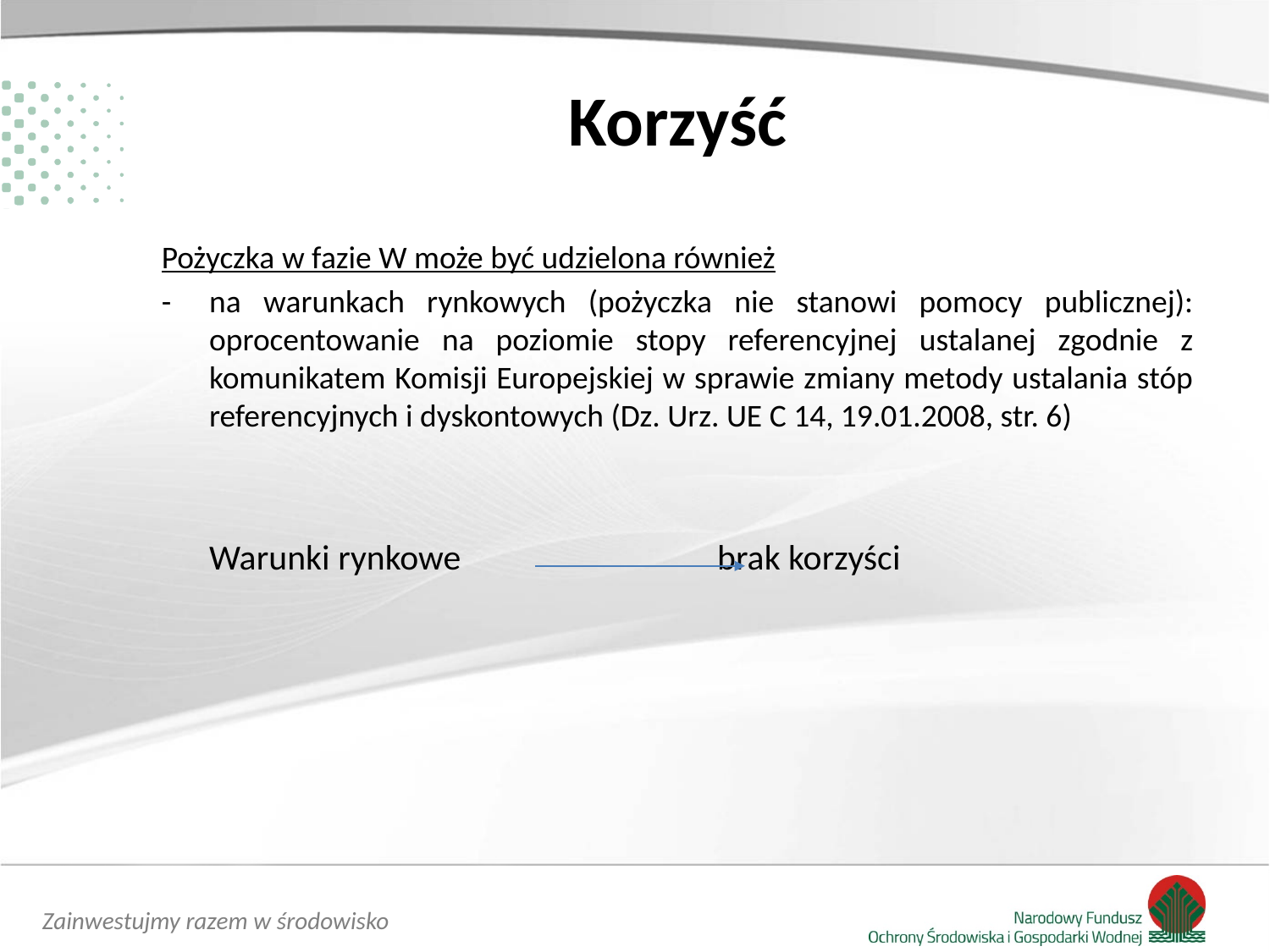

# Korzyść

Pożyczka w fazie W może być udzielona również
-	na warunkach rynkowych (pożyczka nie stanowi pomocy publicznej): oprocentowanie na poziomie stopy referencyjnej ustalanej zgodnie z komunikatem Komisji Europejskiej w sprawie zmiany metody ustalania stóp referencyjnych i dyskontowych (Dz. Urz. UE C 14, 19.01.2008, str. 6)

	Warunki rynkowe			brak korzyści